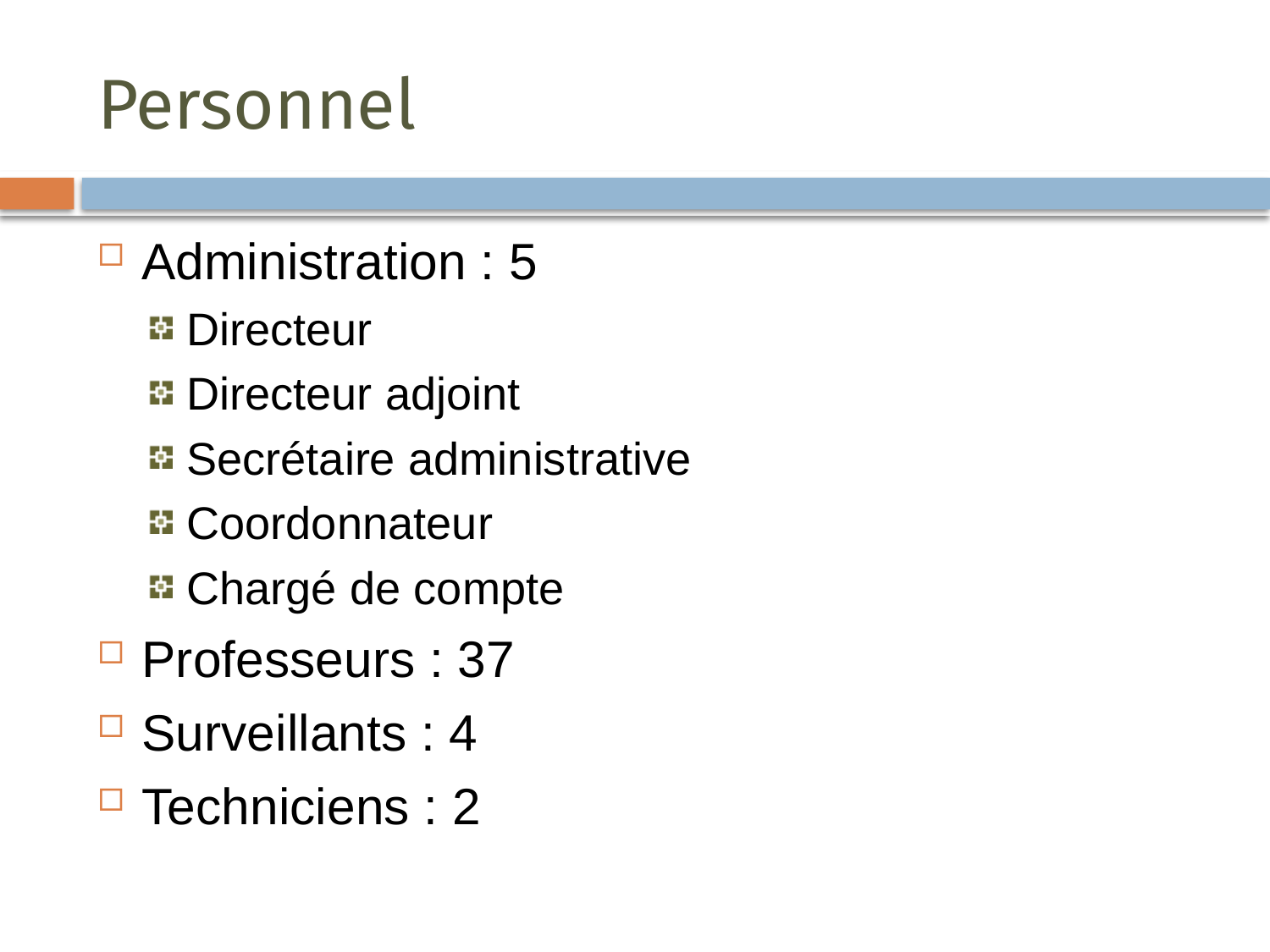

# Personnel
Administration : 5
Directeur
Directeur adjoint
Secrétaire administrative
Coordonnateur
Chargé de compte
Professeurs : 37
Surveillants : 4
Techniciens : 2